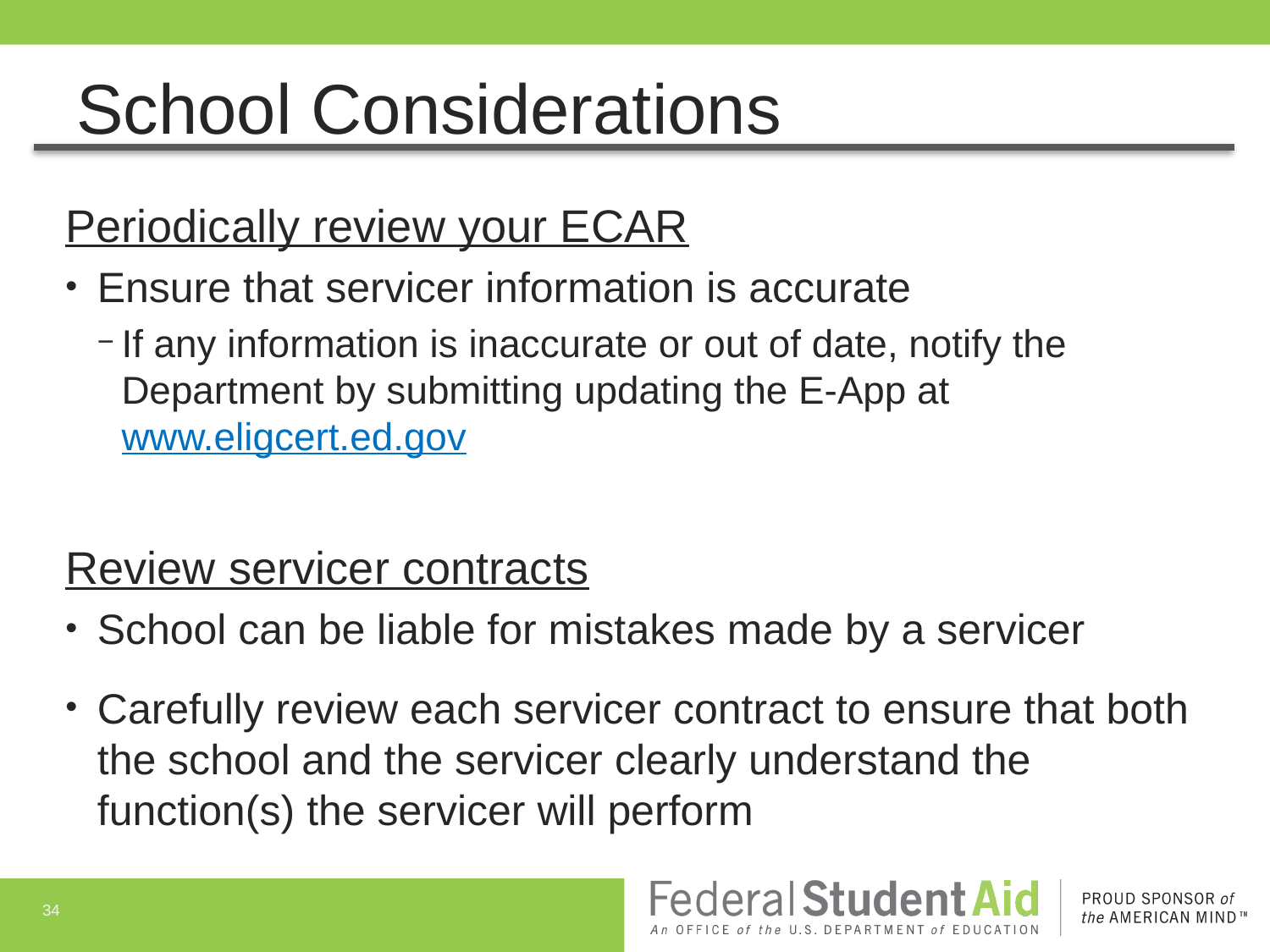

# School Considerations
Periodically review your ECAR
Ensure that servicer information is accurate
If any information is inaccurate or out of date, notify the Department by submitting updating the E-App at www.eligcert.ed.gov

Review servicer contracts
School can be liable for mistakes made by a servicer

Carefully review each servicer contract to ensure that both the school and the servicer clearly understand the function(s) the servicer will perform
34